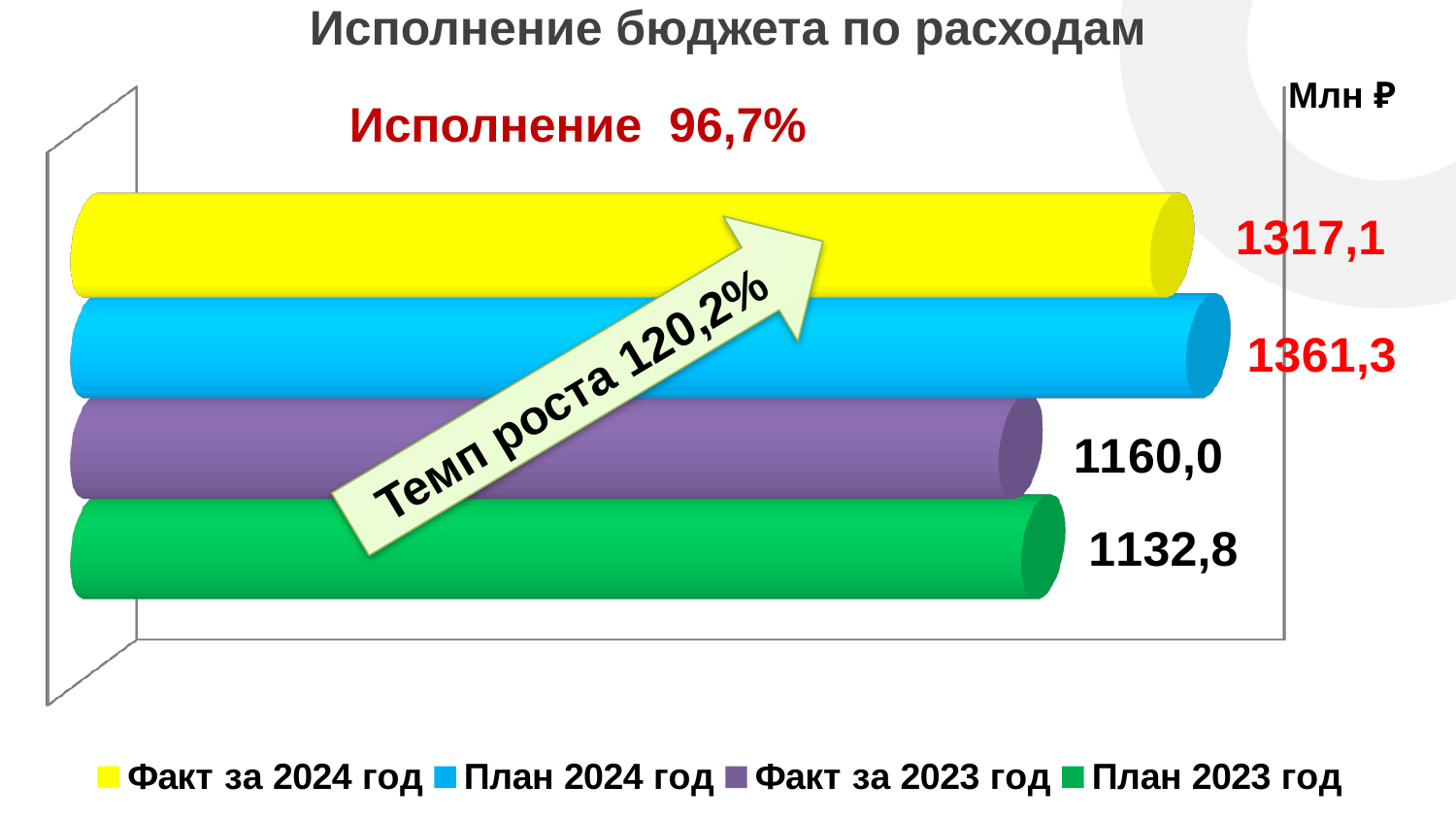

# Исполнение бюджета по расходам

[unsupported chart]

Млн ₽
Исполнение  96,7%
Темп роста 120,2%